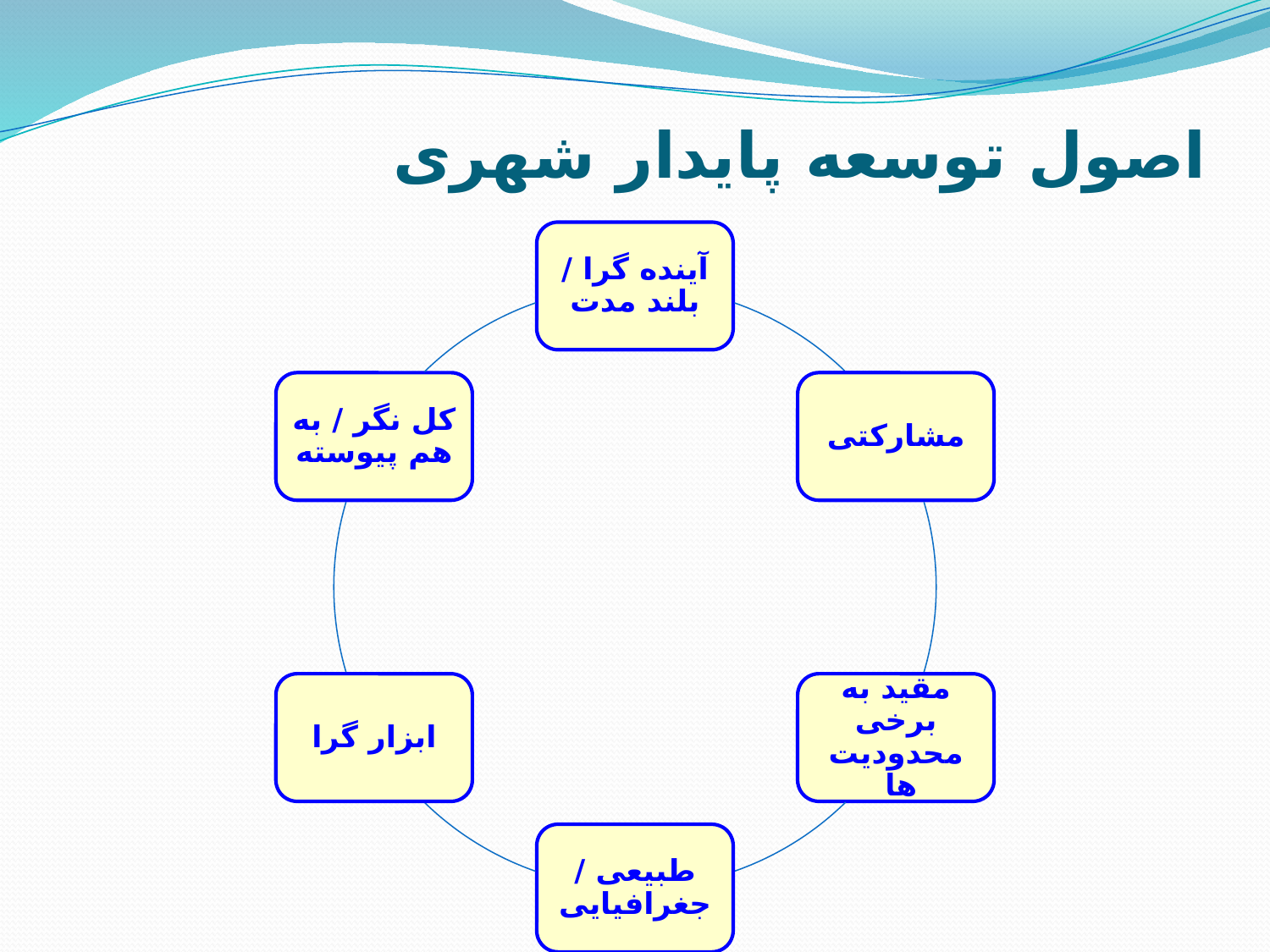

# اصول توسعه پایدار شهری
آینده گرا / بلند مدت
مشارکتی
مقید به برخی محدودیت ها
طبیعی / جغرافیایی
ابزار گرا
کل نگر / به هم پیوسته